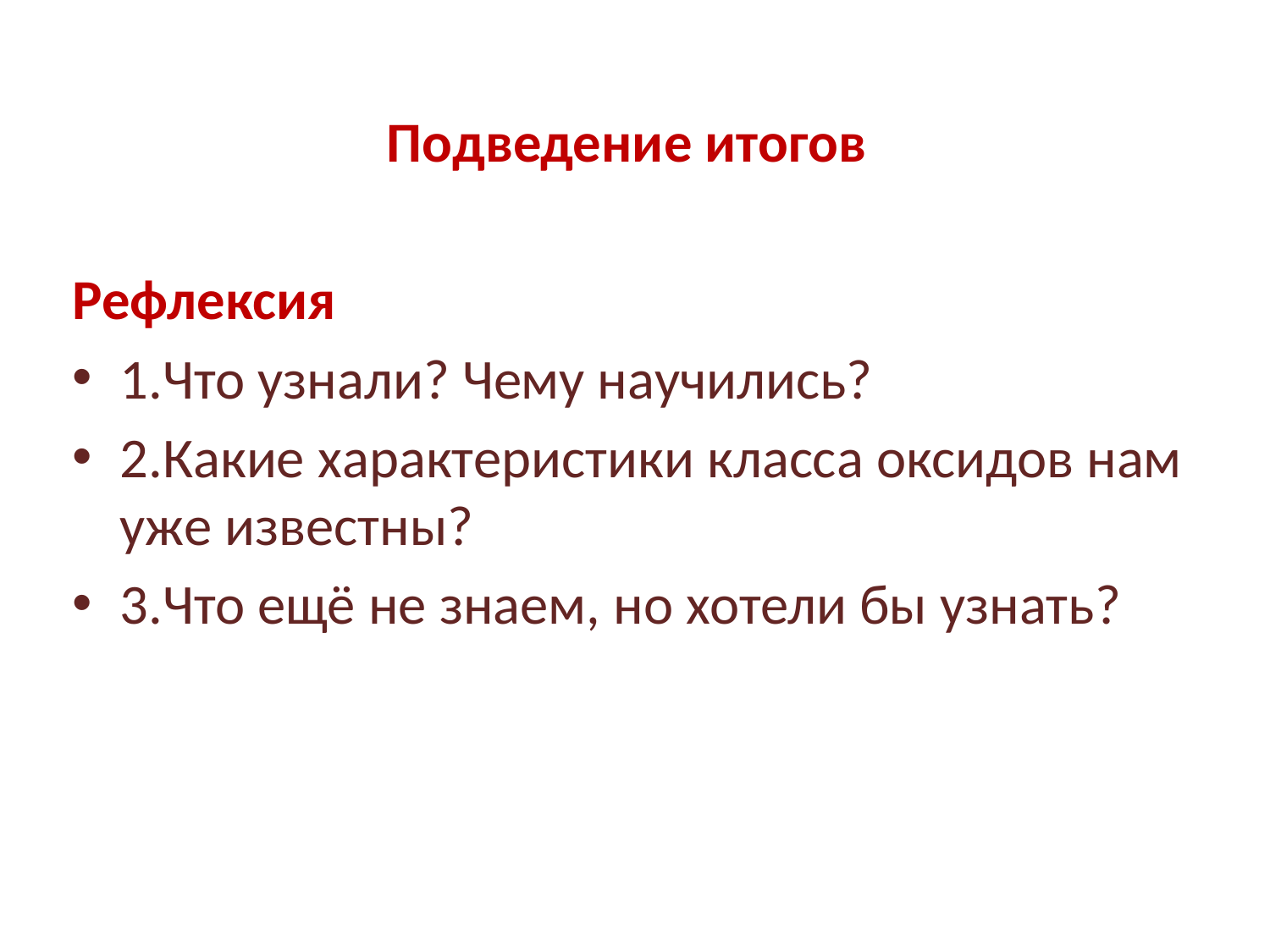

Подведение итогов

Рефлексия
1.Что узнали? Чему научились?
2.Какие характеристики класса оксидов нам уже известны?
3.Что ещё не знаем, но хотели бы узнать?